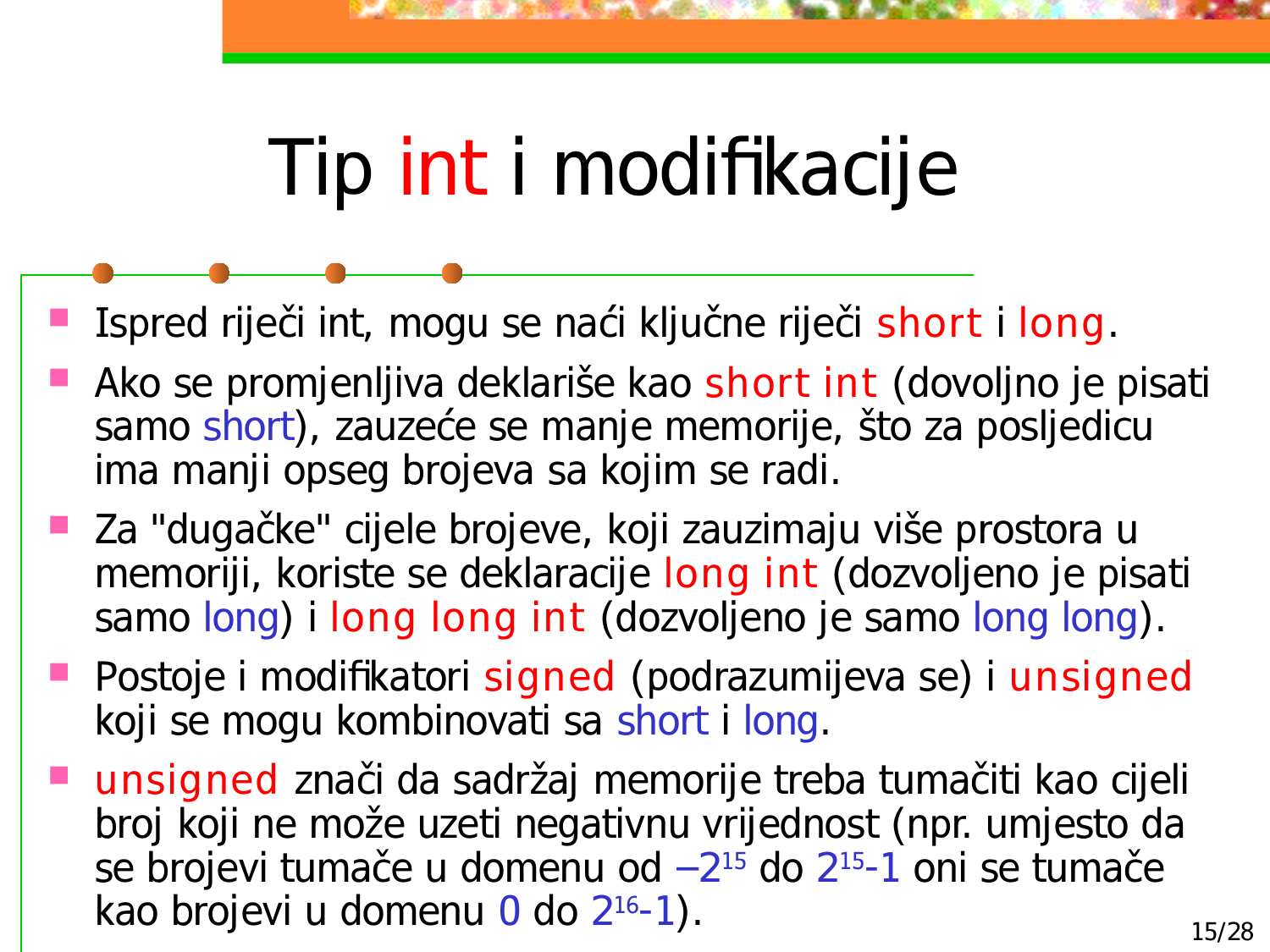

# Tip int i modifikacije
Ispred riječi int, mogu se naći ključne riječi short i long.
Ako se promjenljiva deklariše kao short int (dovoljno je pisati samo short), zauzeće se manje memorije, što za posljedicu ima manji opseg brojeva sa kojim se radi.
Za "dugačke" cijele brojeve, koji zauzimaju više prostora u memoriji, koriste se deklaracije long int (dozvoljeno je pisati samo long) i long long int (dozvoljeno je samo long long).
Postoje i modifikatori signed (podrazumijeva se) i unsigned koji se mogu kombinovati sa short i long.
unsigned znači da sadržaj memorije treba tumačiti kao cijeli broj koji ne može uzeti negativnu vrijednost (npr. umjesto da se brojevi tumače u domenu od –215 do 215-1 oni se tumače kao brojevi u domenu 0 do 216-1).
15/28